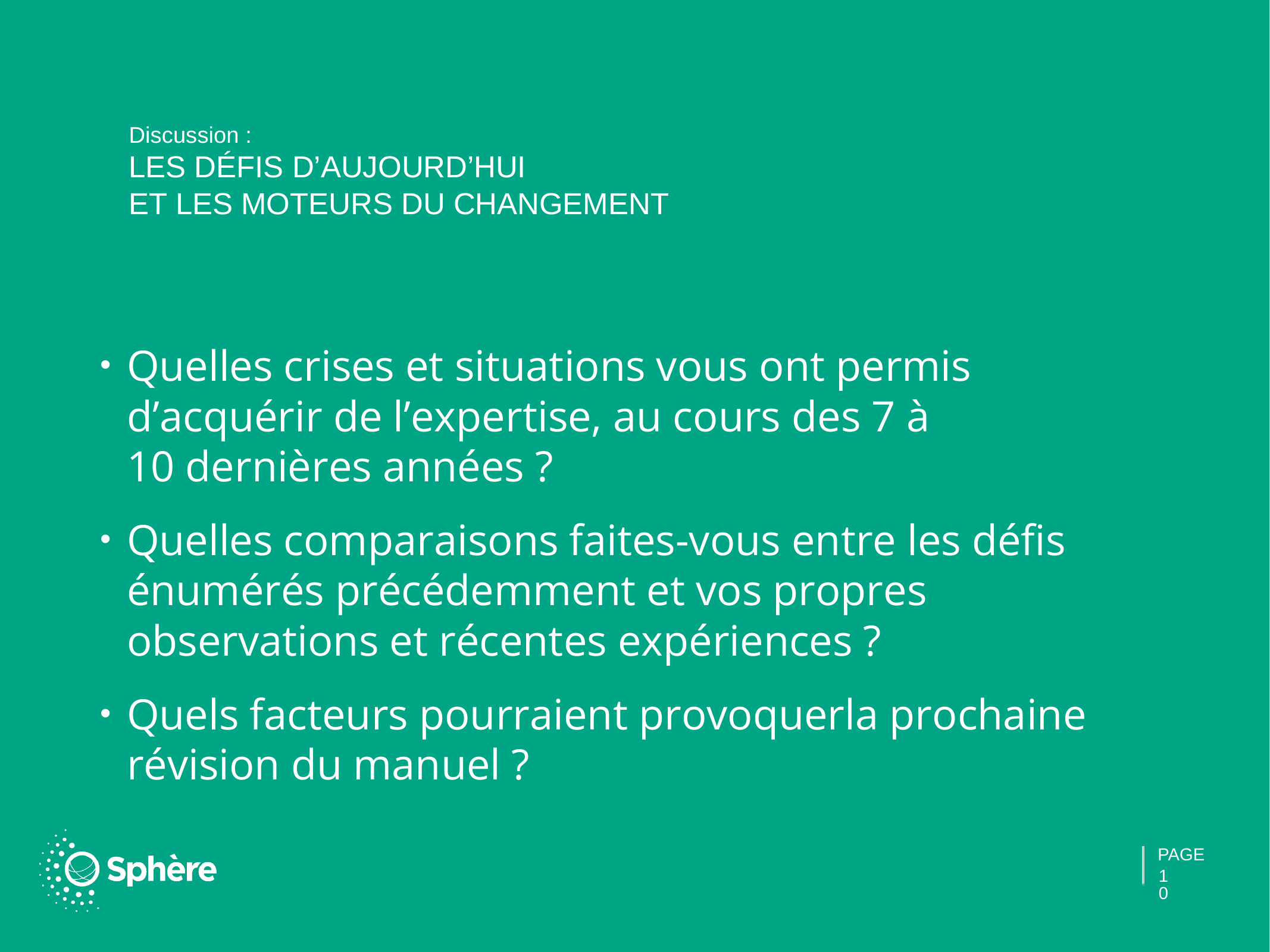

# Discussion : LES DÉFIS D’AUJOURD’HUI et les moteurs du changement
Quelles crises et situations vous ont permis d’acquérir de l’expertise, au cours des 7 à 10 dernières années ?
Quelles comparaisons faites-vous entre les défis énumérés précédemment et vos propres observations et récentes expériences ?
Quels facteurs pourraient provoquerla prochaine révision du manuel ?

10